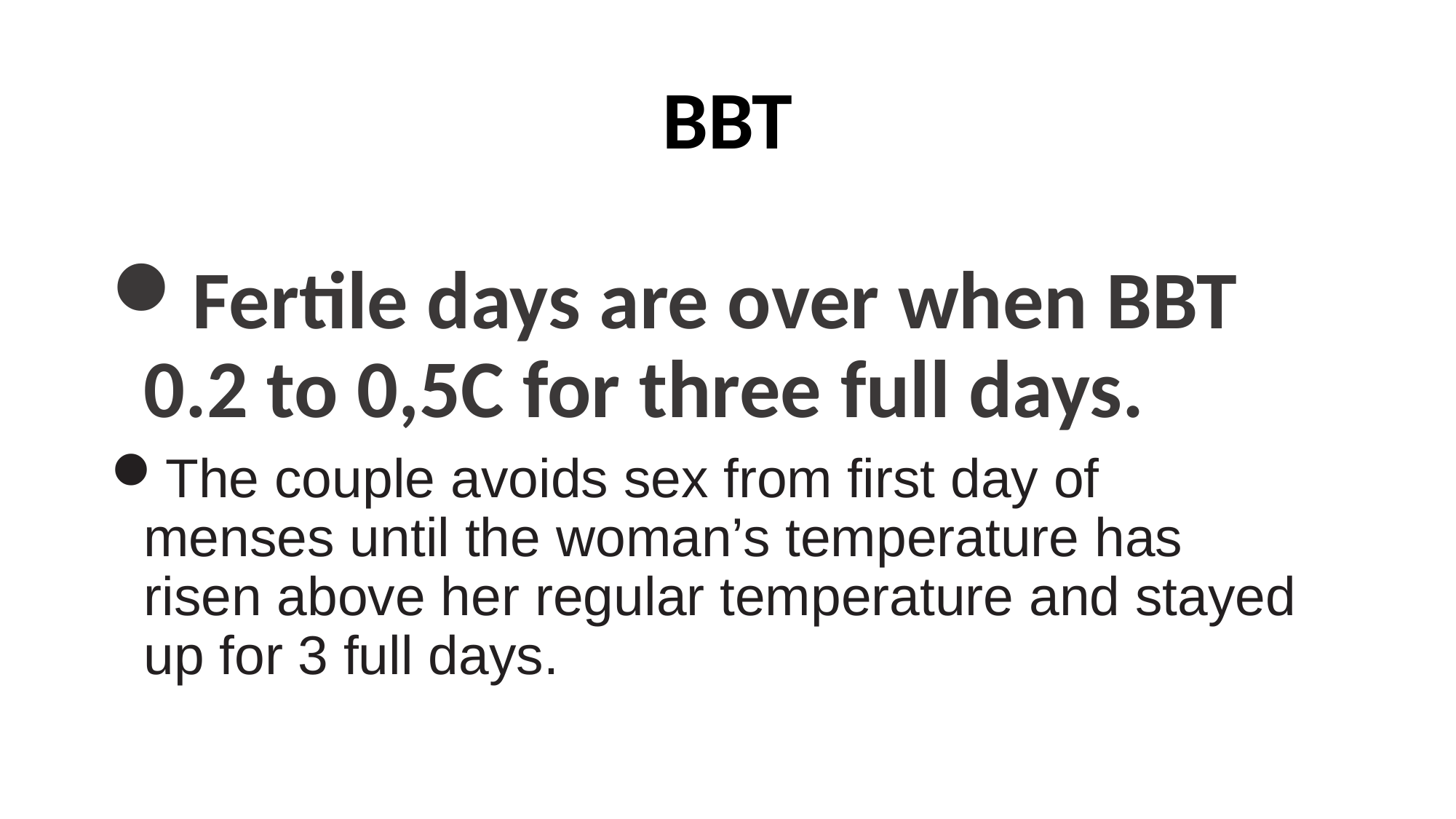

# BBT
Fertile days are over when BBT 0.2 to 0,5C for three full days.
The couple avoids sex from first day of menses until the woman’s temperature has risen above her regular temperature and stayed up for 3 full days.